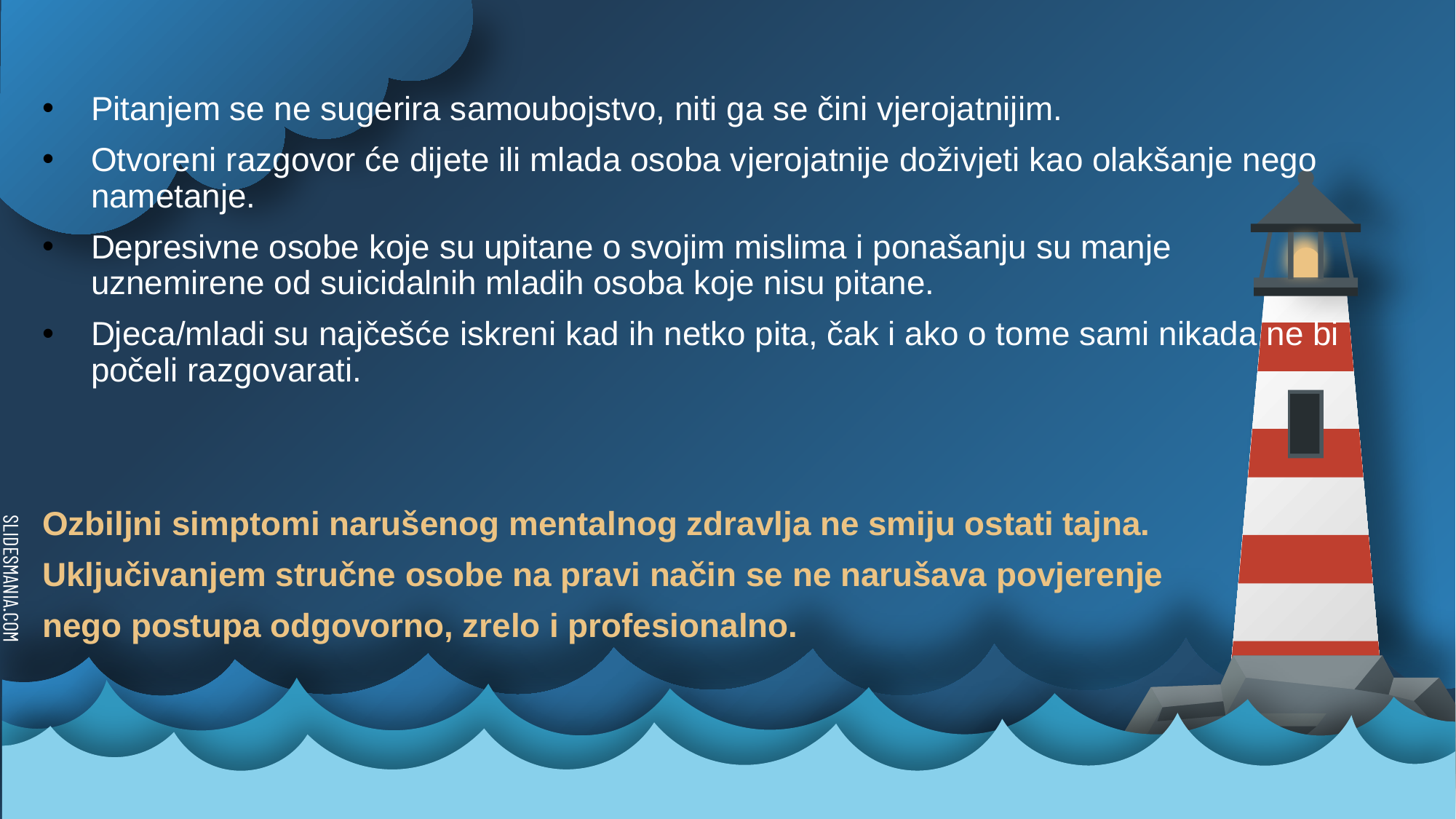

Pitanjem se ne sugerira samoubojstvo, niti ga se čini vjerojatnijim.
Otvoreni razgovor će dijete ili mlada osoba vjerojatnije doživjeti kao olakšanje nego nametanje.
Depresivne osobe koje su upitane o svojim mislima i ponašanju su manje uznemirene od suicidalnih mladih osoba koje nisu pitane.
Djeca/mladi su najčešće iskreni kad ih netko pita, čak i ako o tome sami nikada ne bi počeli razgovarati.

Ozbiljni simptomi narušenog mentalnog zdravlja ne smiju ostati tajna.
Uključivanjem stručne osobe na pravi način se ne narušava povjerenje
nego postupa odgovorno, zrelo i profesionalno.